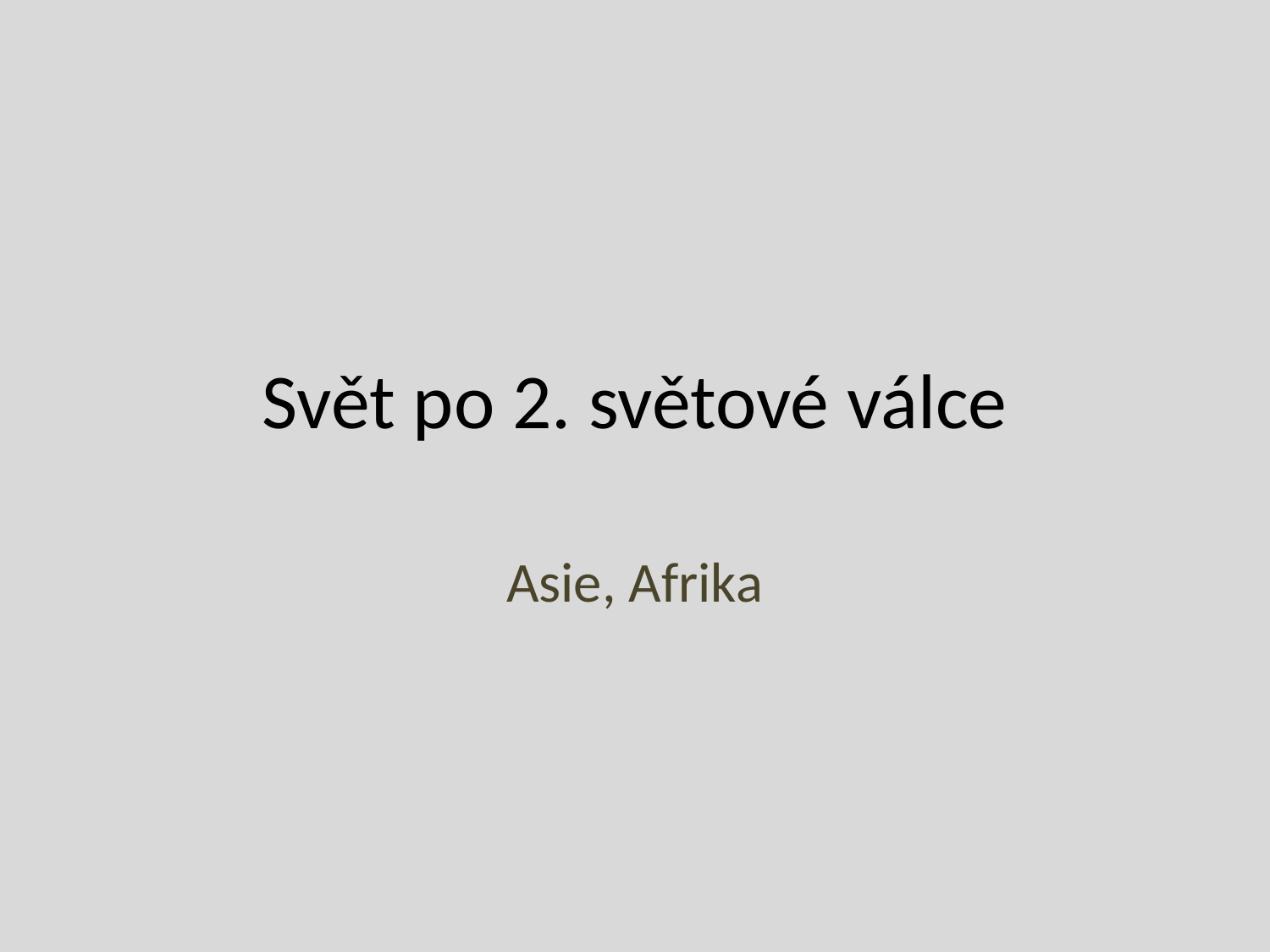

# Svět po 2. světové válce
Asie, Afrika